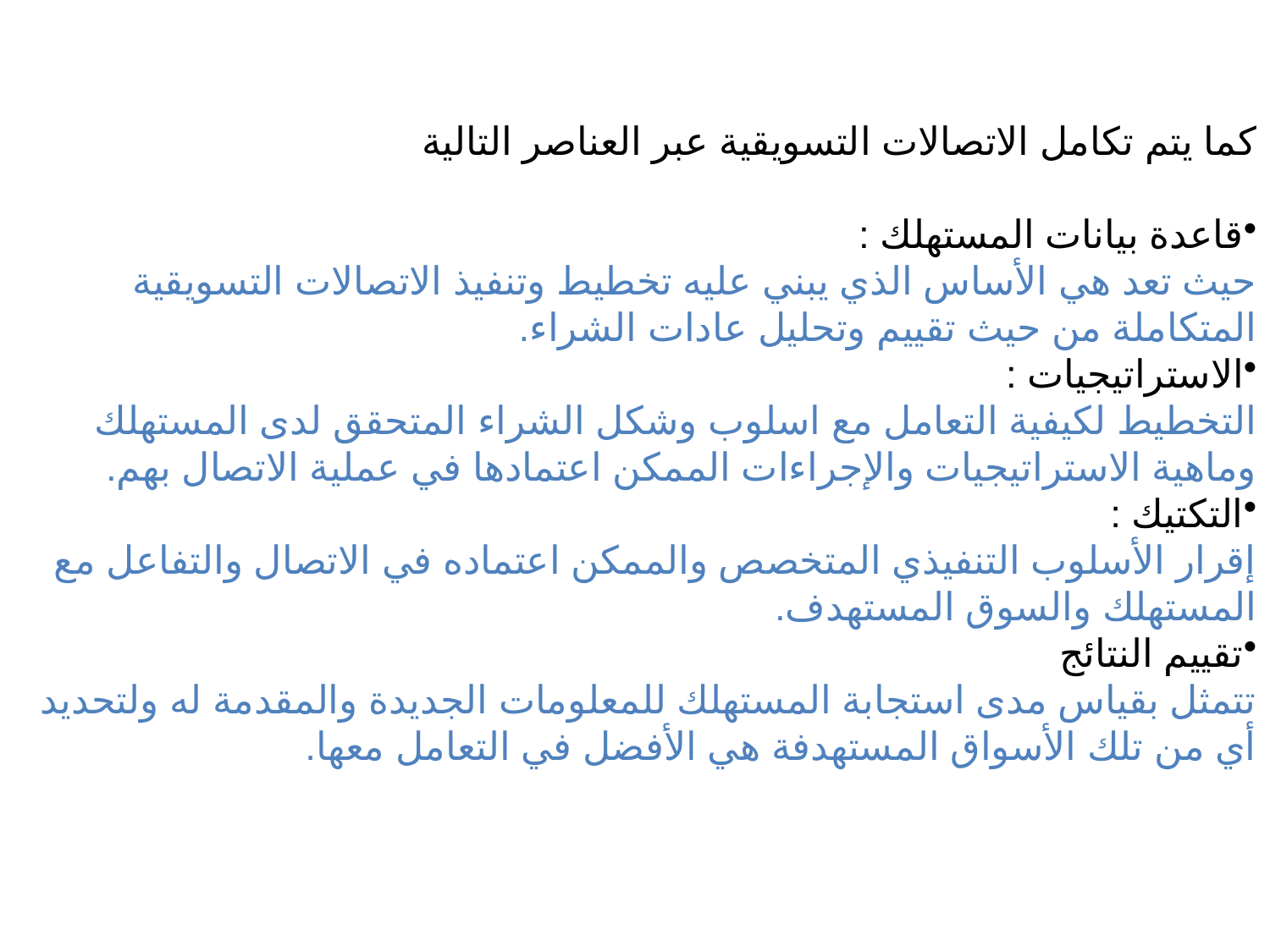

كما يتم تكامل الاتصالات التسويقية عبر العناصر التالية

قاعدة بيانات المستهلك :
حيث تعد هي الأساس الذي يبني عليه تخطيط وتنفيذ الاتصالات التسويقية المتكاملة من حيث تقييم وتحليل عادات الشراء.
الاستراتيجيات :
التخطيط لكيفية التعامل مع اسلوب وشكل الشراء المتحقق لدى المستهلك وماهية الاستراتيجيات والإجراءات الممكن اعتمادها في عملية الاتصال بهم.
التكتيك :
إقرار الأسلوب التنفيذي المتخصص والممكن اعتماده في الاتصال والتفاعل مع المستهلك والسوق المستهدف.
تقييم النتائج
تتمثل بقياس مدى استجابة المستهلك للمعلومات الجديدة والمقدمة له ولتحديد أي من تلك الأسواق المستهدفة هي الأفضل في التعامل معها.